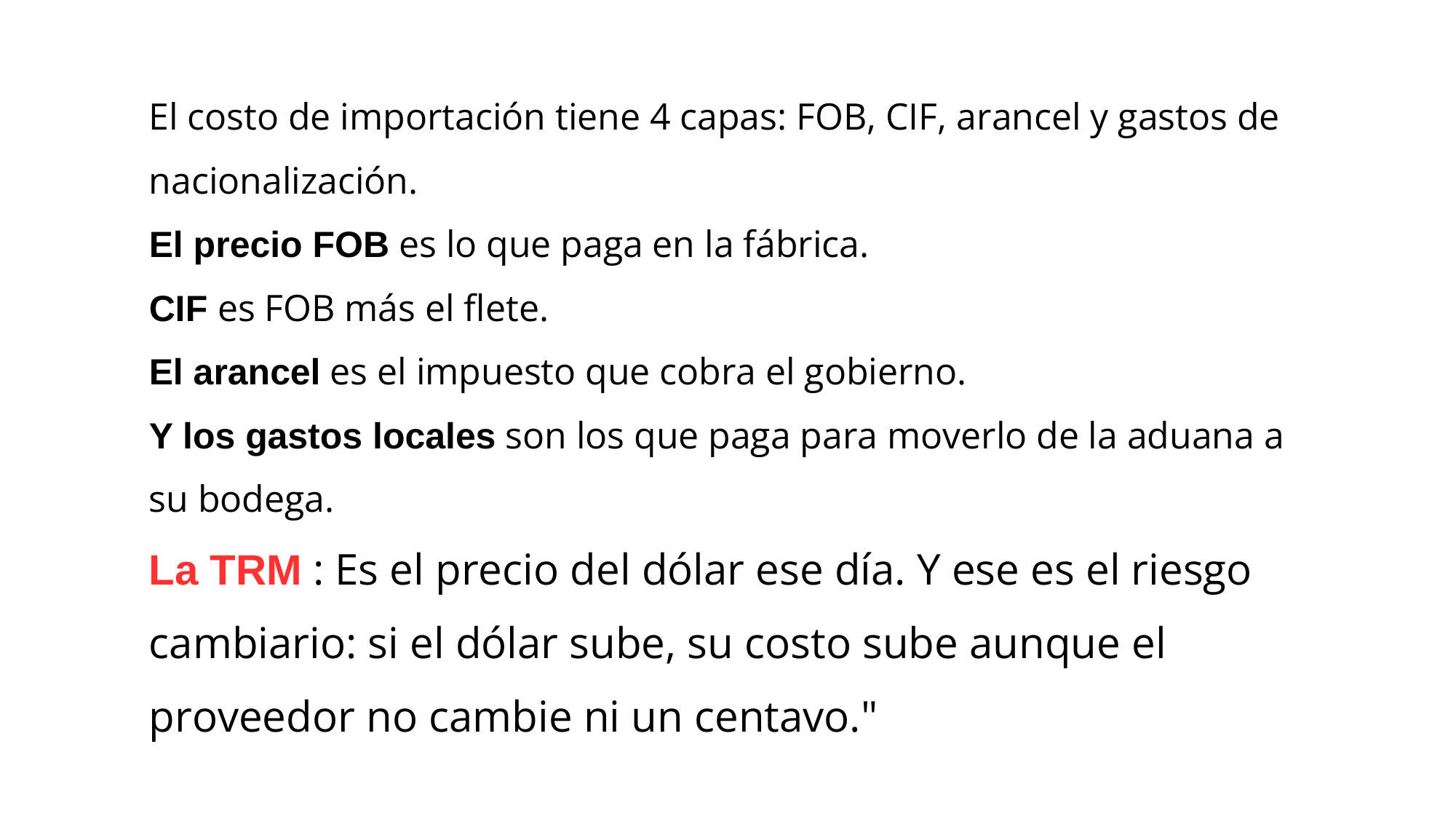

El costo de importación tiene 4 capas: FOB, CIF, arancel y gastos de nacionalización.
El precio FOB es lo que paga en la fábrica.
CIF es FOB más el flete.
El arancel es el impuesto que cobra el gobierno.
Y los gastos locales son los que paga para moverlo de la aduana a su bodega.
La TRM : Es el precio del dólar ese día. Y ese es el riesgo cambiario: si el dólar sube, su costo sube aunque el proveedor no cambie ni un centavo."